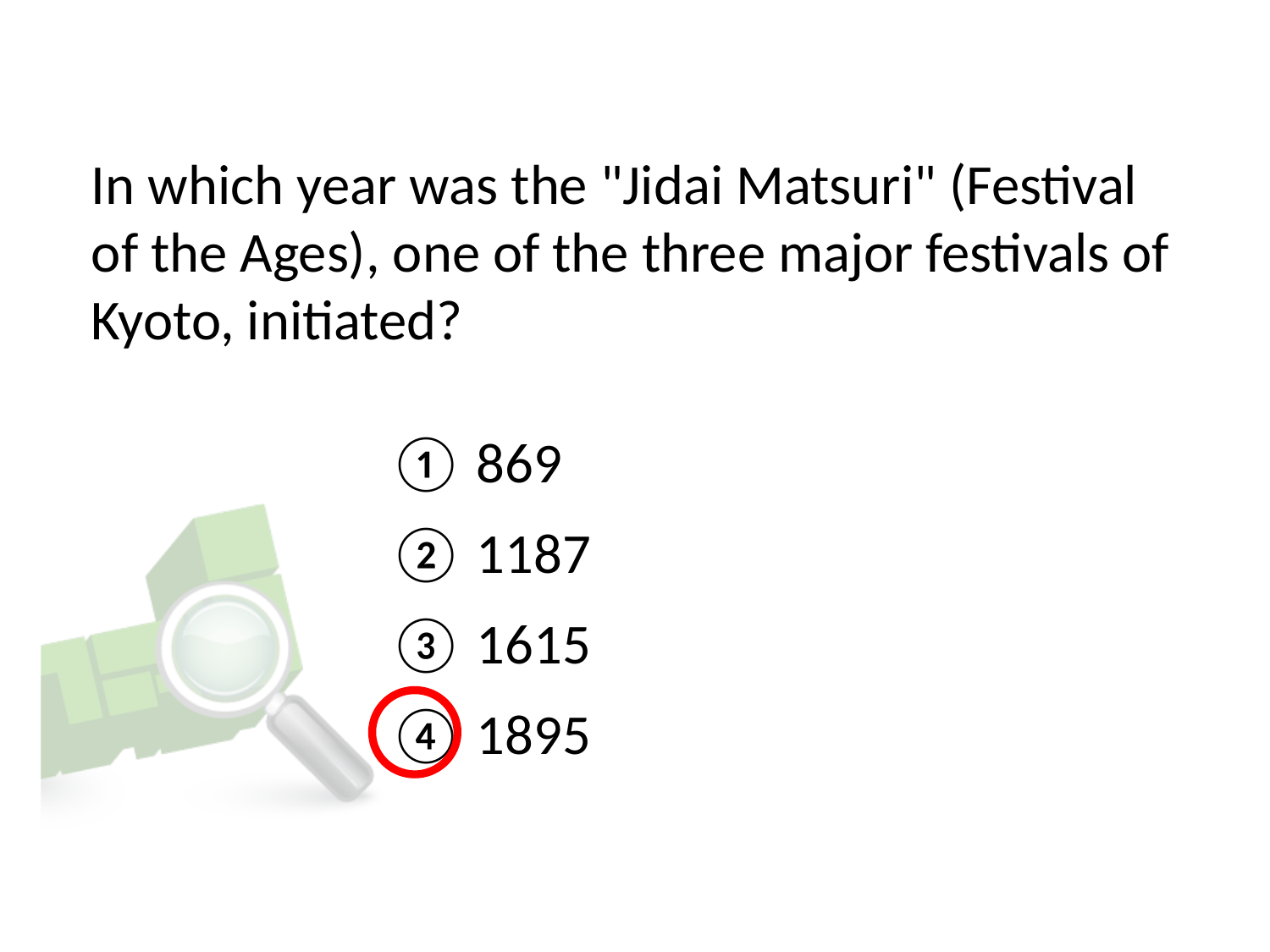

# In which year was the "Jidai Matsuri" (Festival of the Ages), one of the three major festivals of Kyoto, initiated?
① 869
② 1187
③ 1615
④ 1895